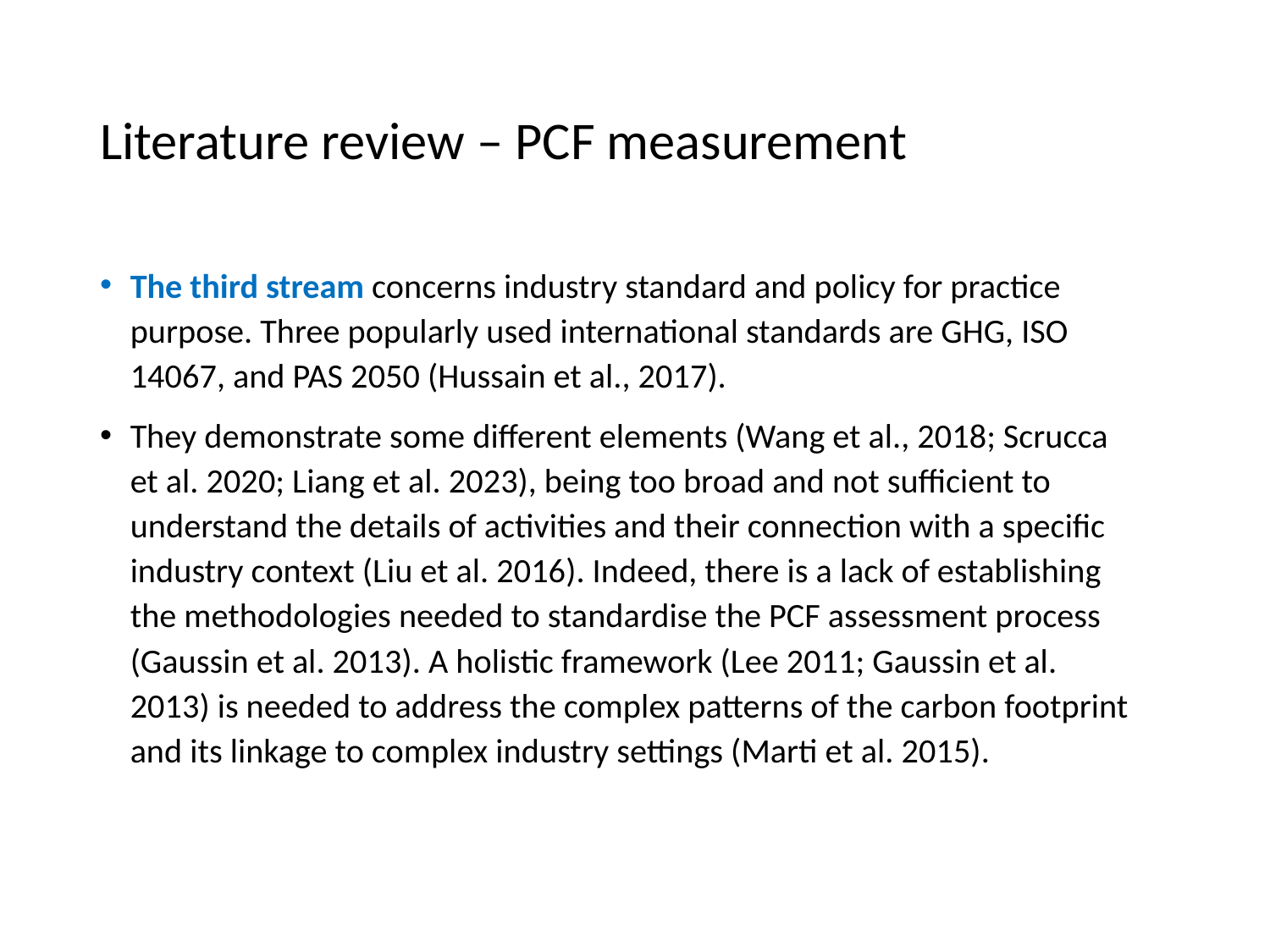

# Literature review – PCF measurement
The third stream concerns industry standard and policy for practice purpose. Three popularly used international standards are GHG, ISO 14067, and PAS 2050 (Hussain et al., 2017).
They demonstrate some different elements (Wang et al., 2018; Scrucca et al. 2020; Liang et al. 2023), being too broad and not sufficient to understand the details of activities and their connection with a specific industry context (Liu et al. 2016). Indeed, there is a lack of establishing the methodologies needed to standardise the PCF assessment process (Gaussin et al. 2013). A holistic framework (Lee 2011; Gaussin et al. 2013) is needed to address the complex patterns of the carbon footprint and its linkage to complex industry settings (Marti et al. 2015).